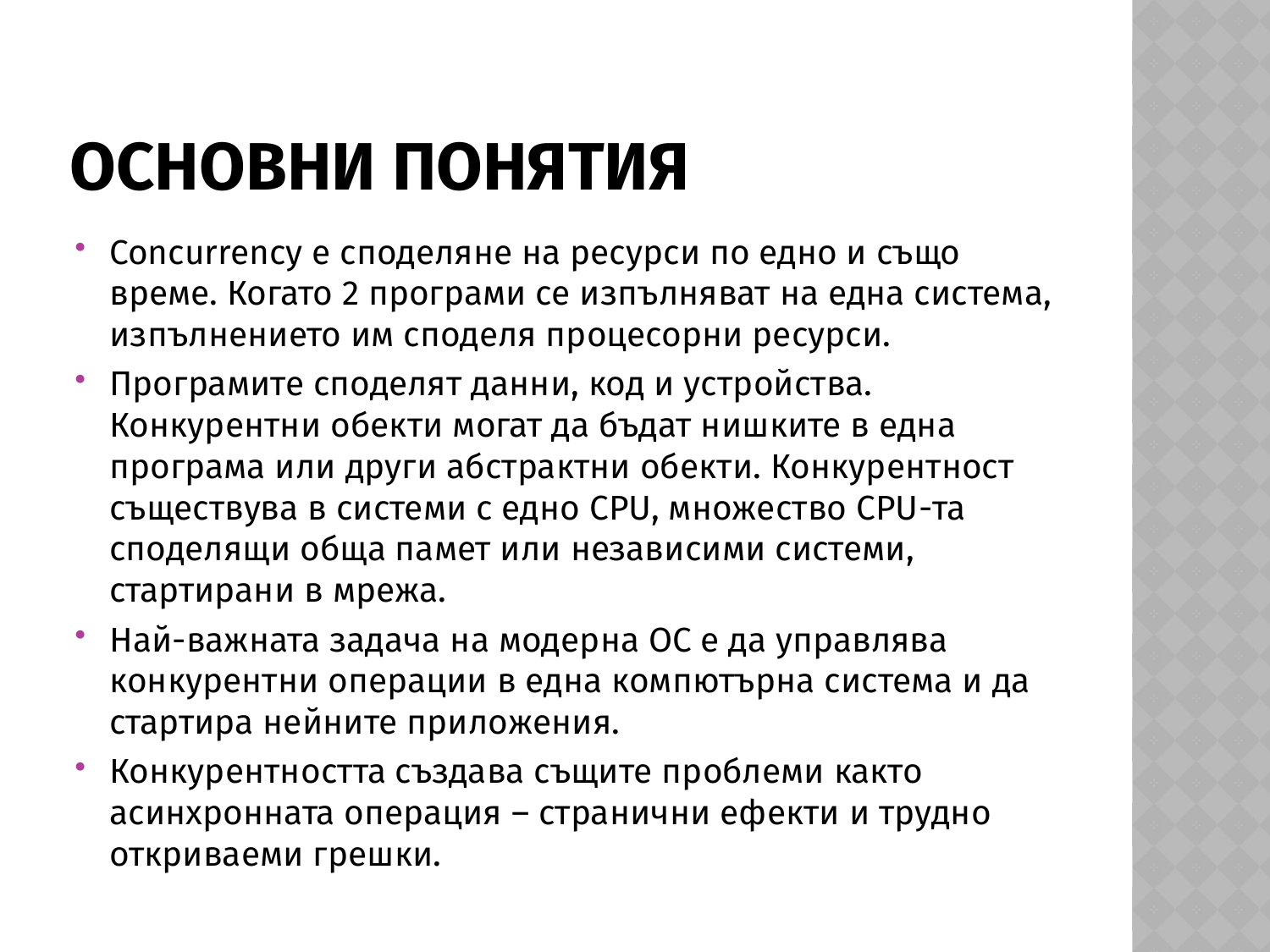

# Основни понятия
Concurrency е споделяне на ресурси по едно и също време. Когато 2 програми се изпълняват на една система, изпълнението им споделя процесорни ресурси.
Програмите споделят данни, код и устройства. Конкурентни обекти могат да бъдат нишките в една програма или други абстрактни обекти. Конкурентност съществува в системи с едно CPU, множество CPU-та споделящи обща памет или независими системи, стартирани в мрежа.
Най-важната задача на модерна ОС е да управлява конкурентни операции в една компютърна система и да стартира нейните приложения.
Конкурентността създава същите проблеми както асинхронната операция – странични ефекти и трудно откриваеми грешки.